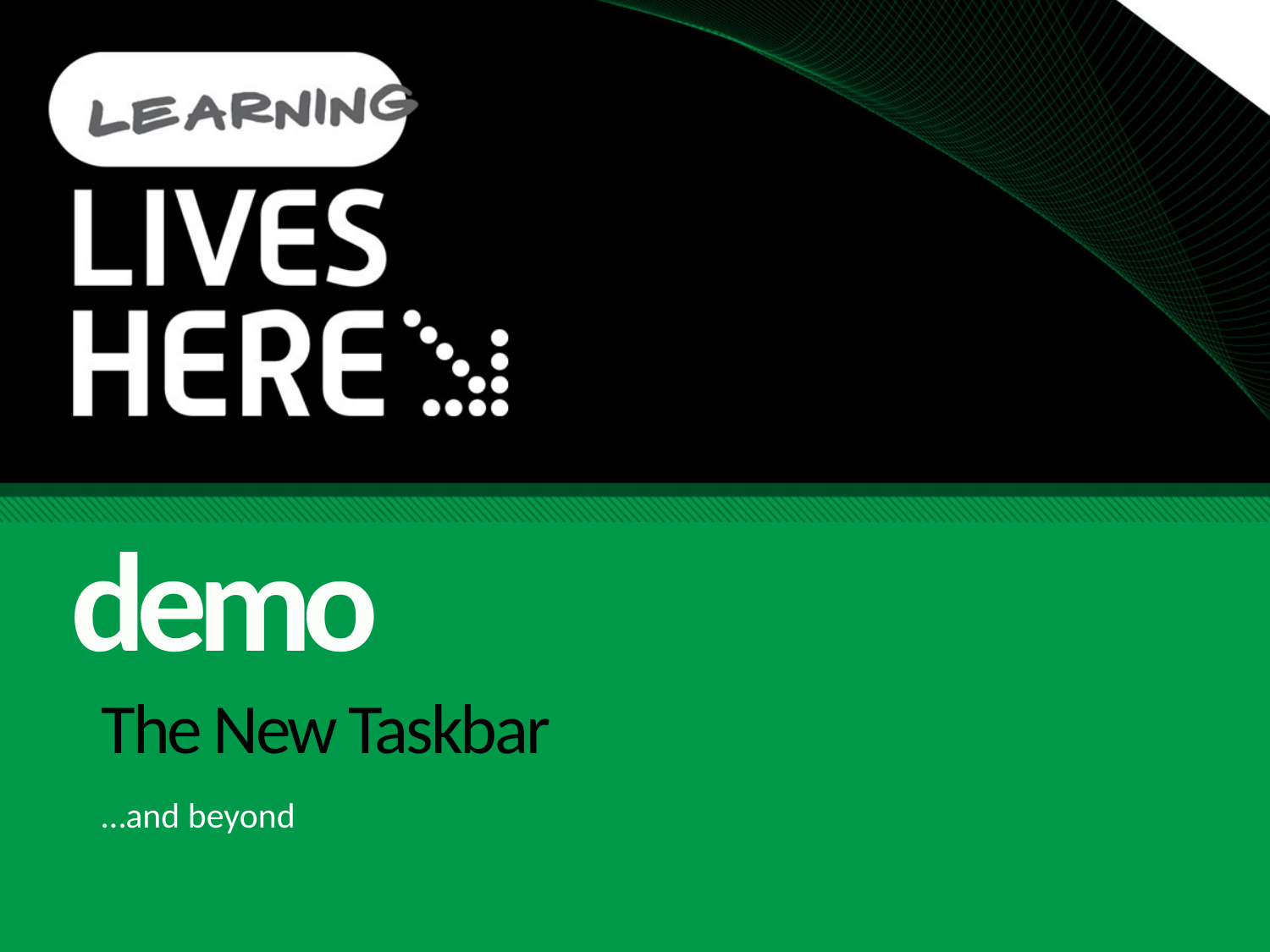

demo
# The New Taskbar
…and beyond